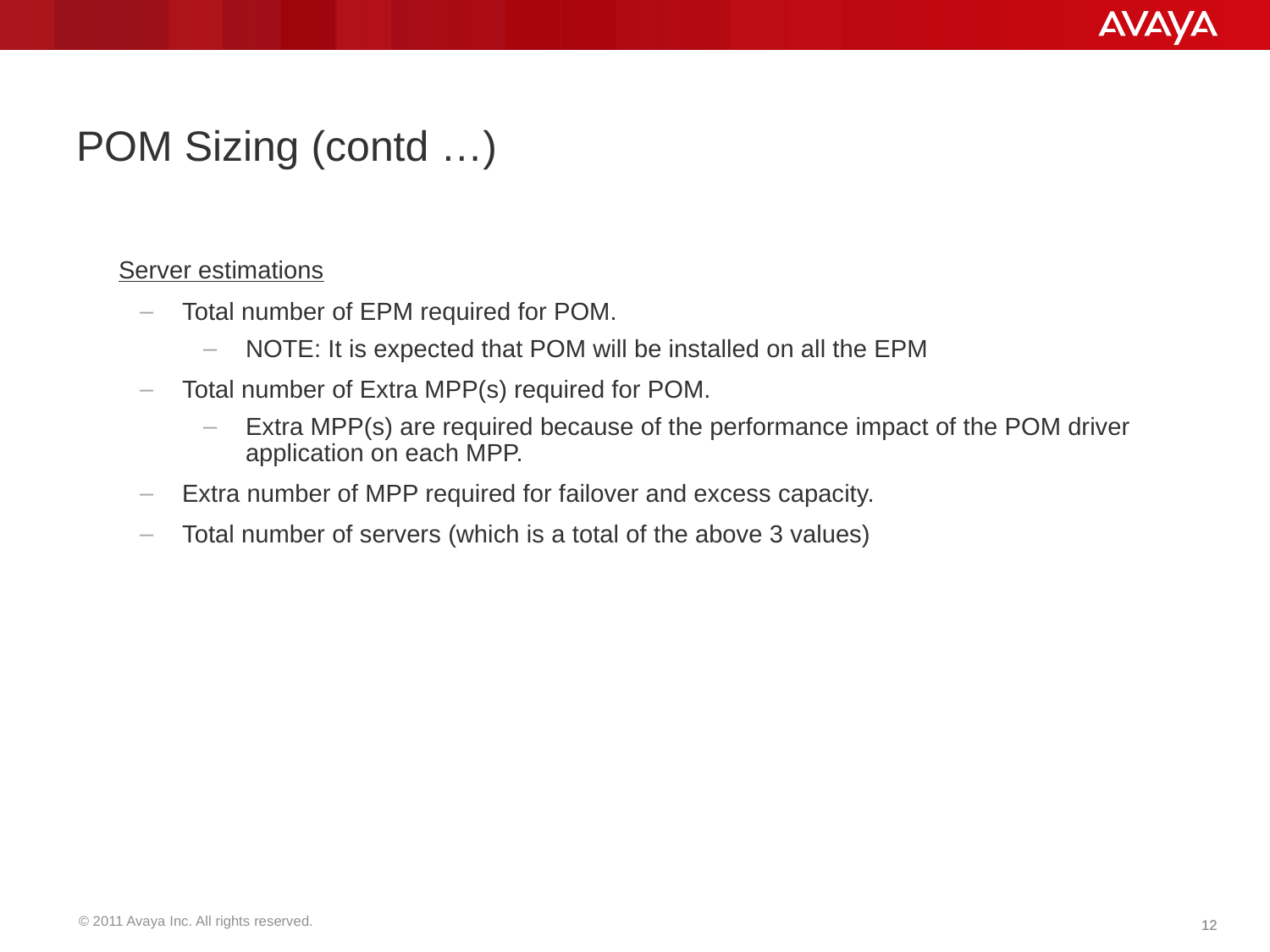

# POM Sizing (contd …)

	Server estimations
Total number of EPM required for POM.
NOTE: It is expected that POM will be installed on all the EPM
Total number of Extra MPP(s) required for POM.
Extra MPP(s) are required because of the performance impact of the POM driver application on each MPP.
Extra number of MPP required for failover and excess capacity.
Total number of servers (which is a total of the above 3 values)